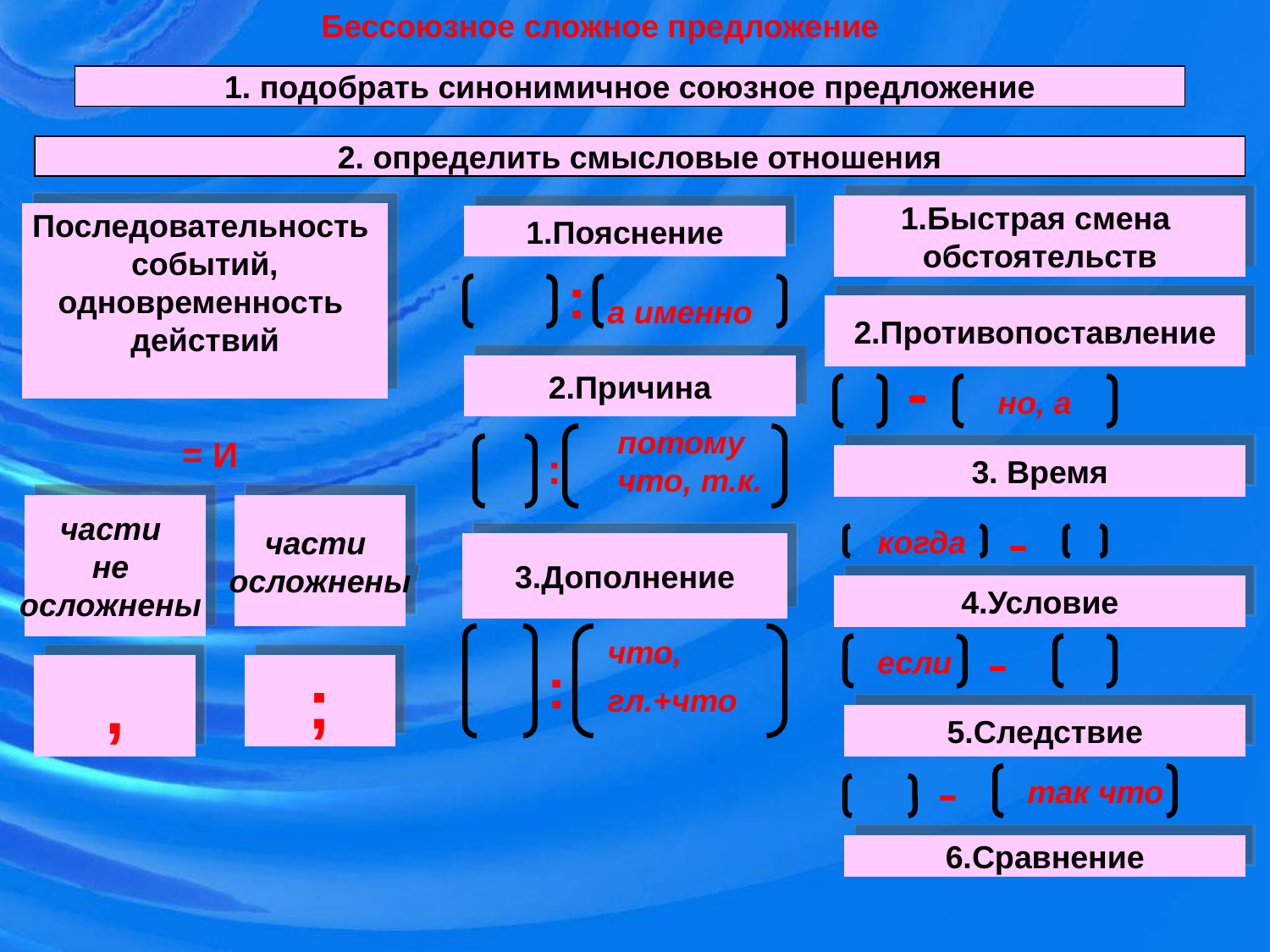

Бессоюзное сложное предложение
1. подобрать синонимичное союзное предложение
2. определить смысловые отношения
1.Быстрая смена
обстоятельств
Последовательность
событий,
одновременность
действий

1.Пояснение

:

а именно
2.Противопоставление
-
2.Причина

но, а
потому что, т.к.
= И

:
3. Время
части
не
осложнены
части
осложнены
-
когда

3.Дополнение
4.Условие
-

что,
гл.+что

если

:
,
;
5.Следствие
-

так что

6.Сравнение